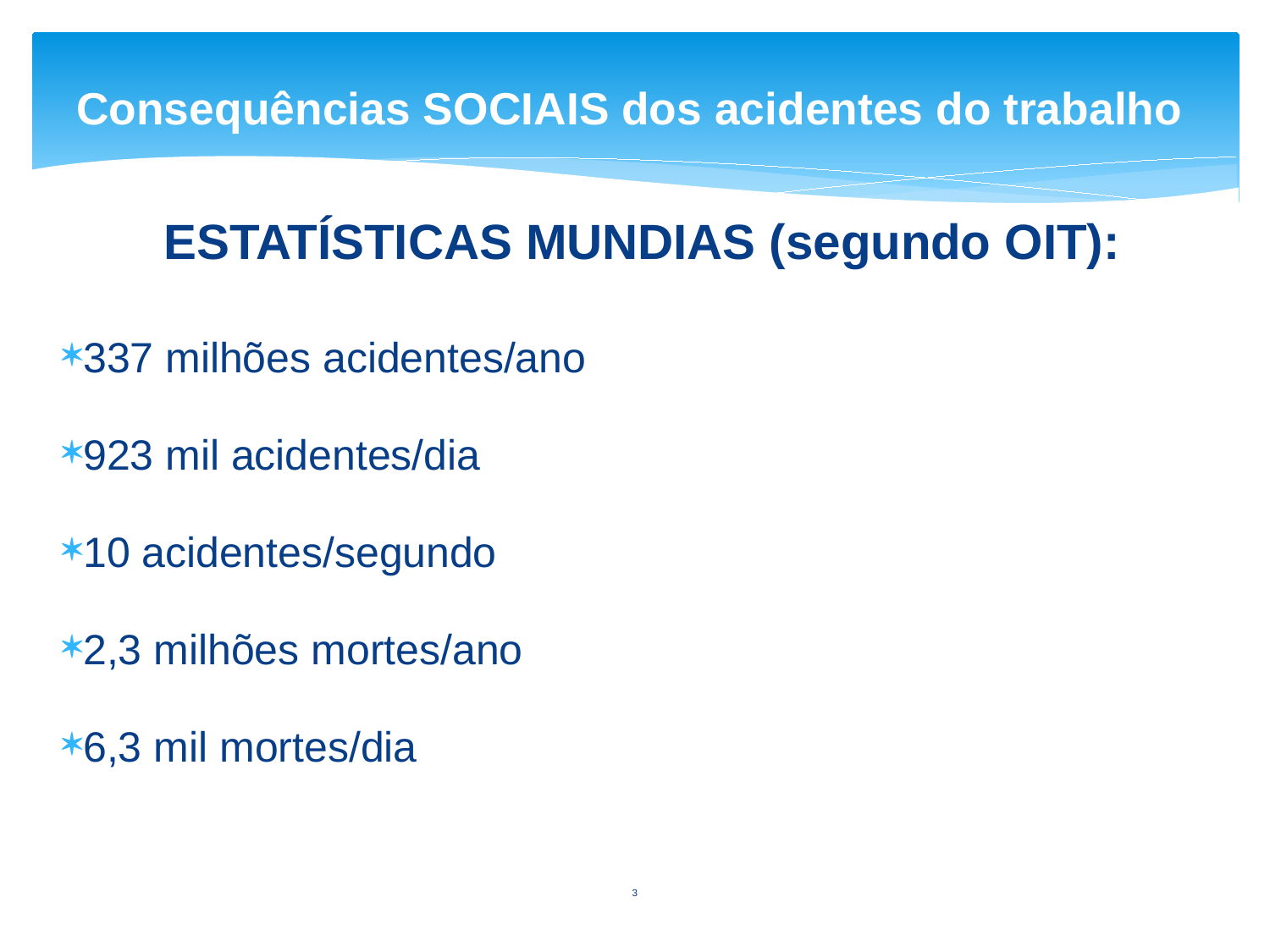

# Consequências SOCIAIS dos acidentes do trabalho
ESTATÍSTICAS MUNDIAS (segundo OIT):

337 milhões acidentes/ano
923 mil acidentes/dia
10 acidentes/segundo
2,3 milhões mortes/ano
6,3 mil mortes/dia

3